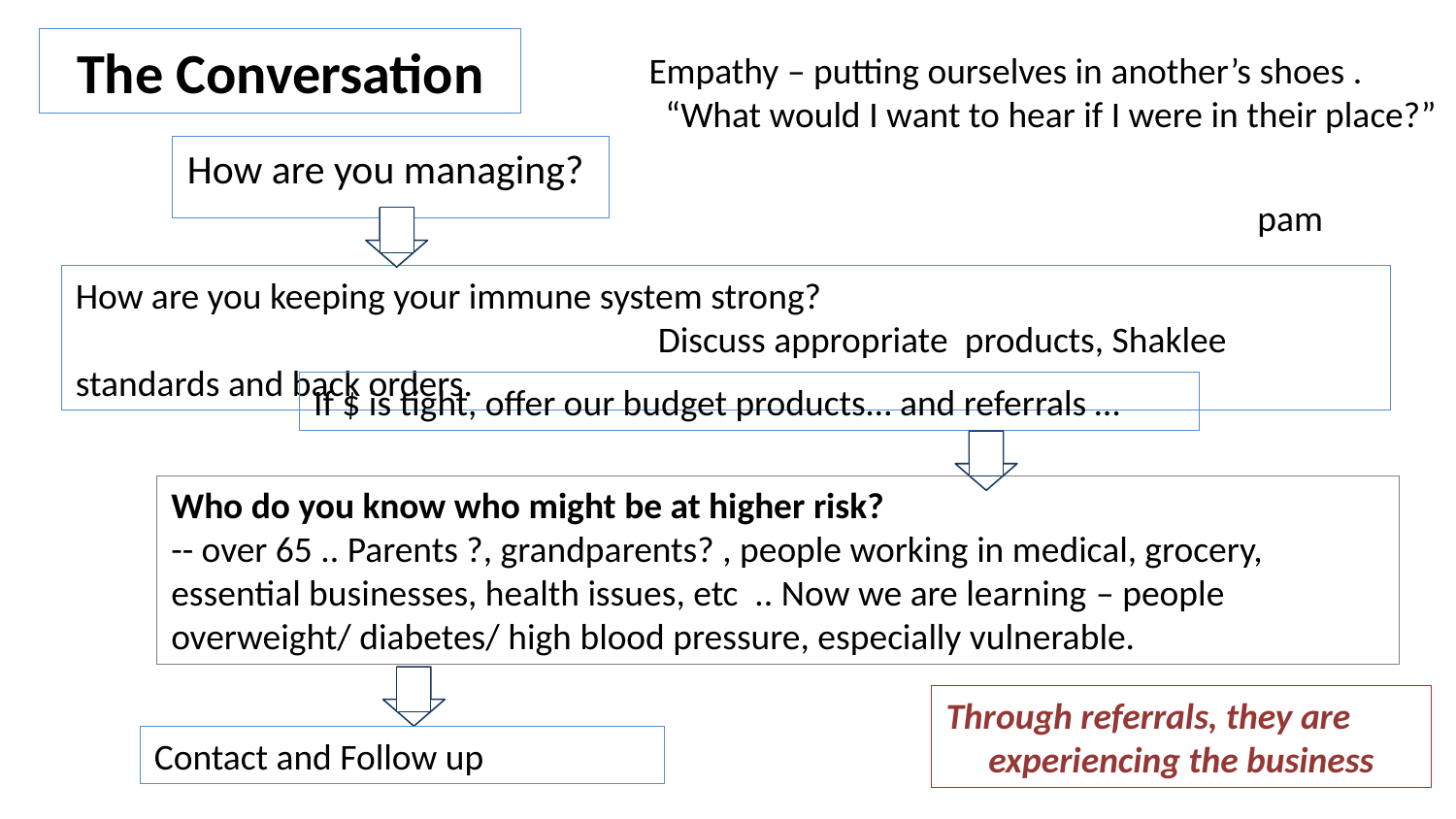

# The Conversation
Empathy – putting ourselves in another’s shoes .
  “What would I want to hear if I were in their place?”
How are you managing?
pam

How are you keeping your immune system strong? 							Discuss appropriate  products, Shaklee standards and back orders.
If $ is tight, offer our budget products… and referrals …

Who do you know who might be at higher risk?
-- over 65 .. Parents ?, grandparents? , people working in medical, grocery, essential businesses, health issues, etc  .. Now we are learning – people overweight/ diabetes/ high blood pressure, especially vulnerable.

Through referrals, they are          experiencing the business
Contact and Follow up